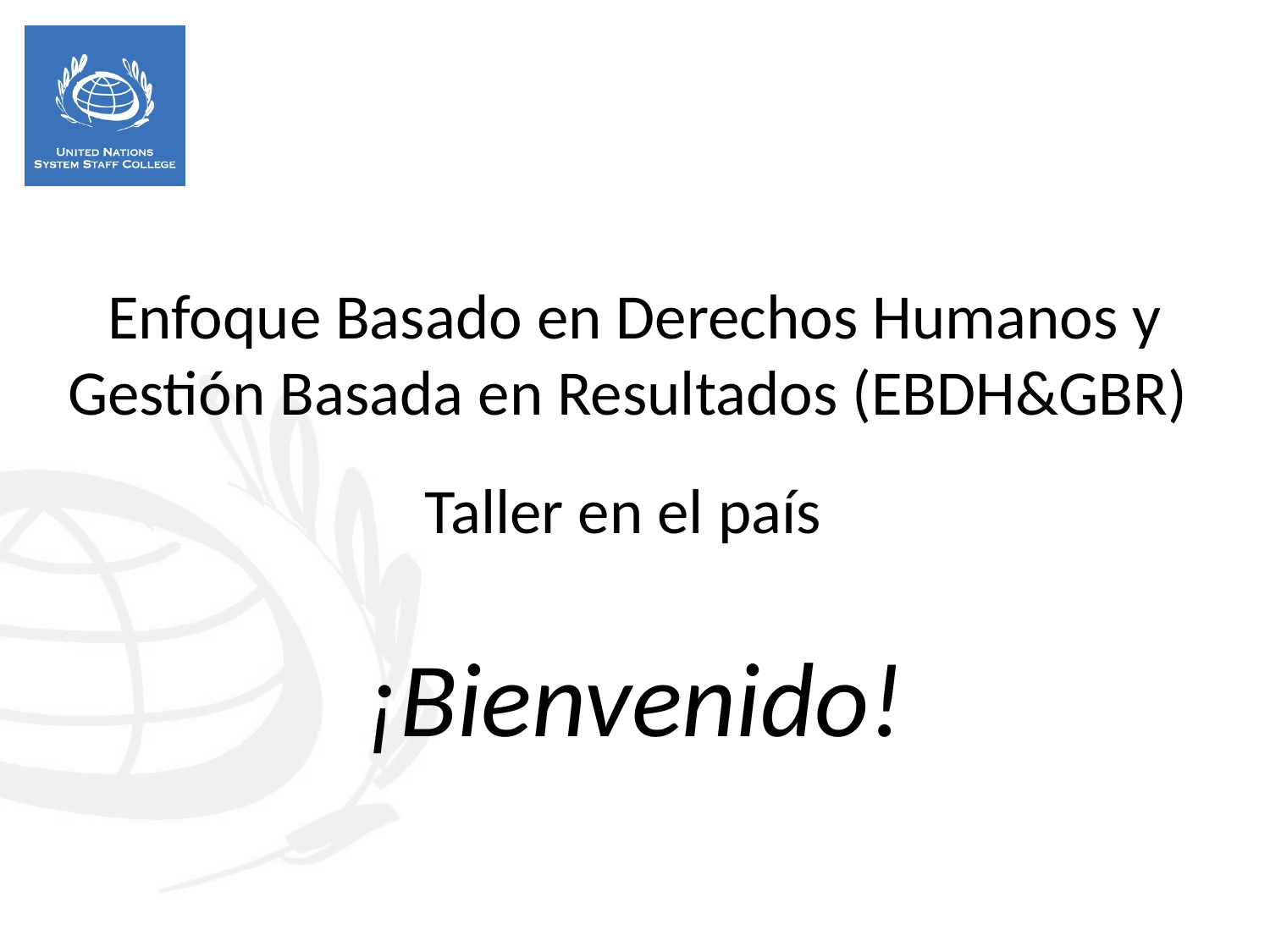

Enfoque Basado en Derechos Humanos y
Gestión Basada en Resultados (EBDH&GBR)
Taller en el país
¡Bienvenido!